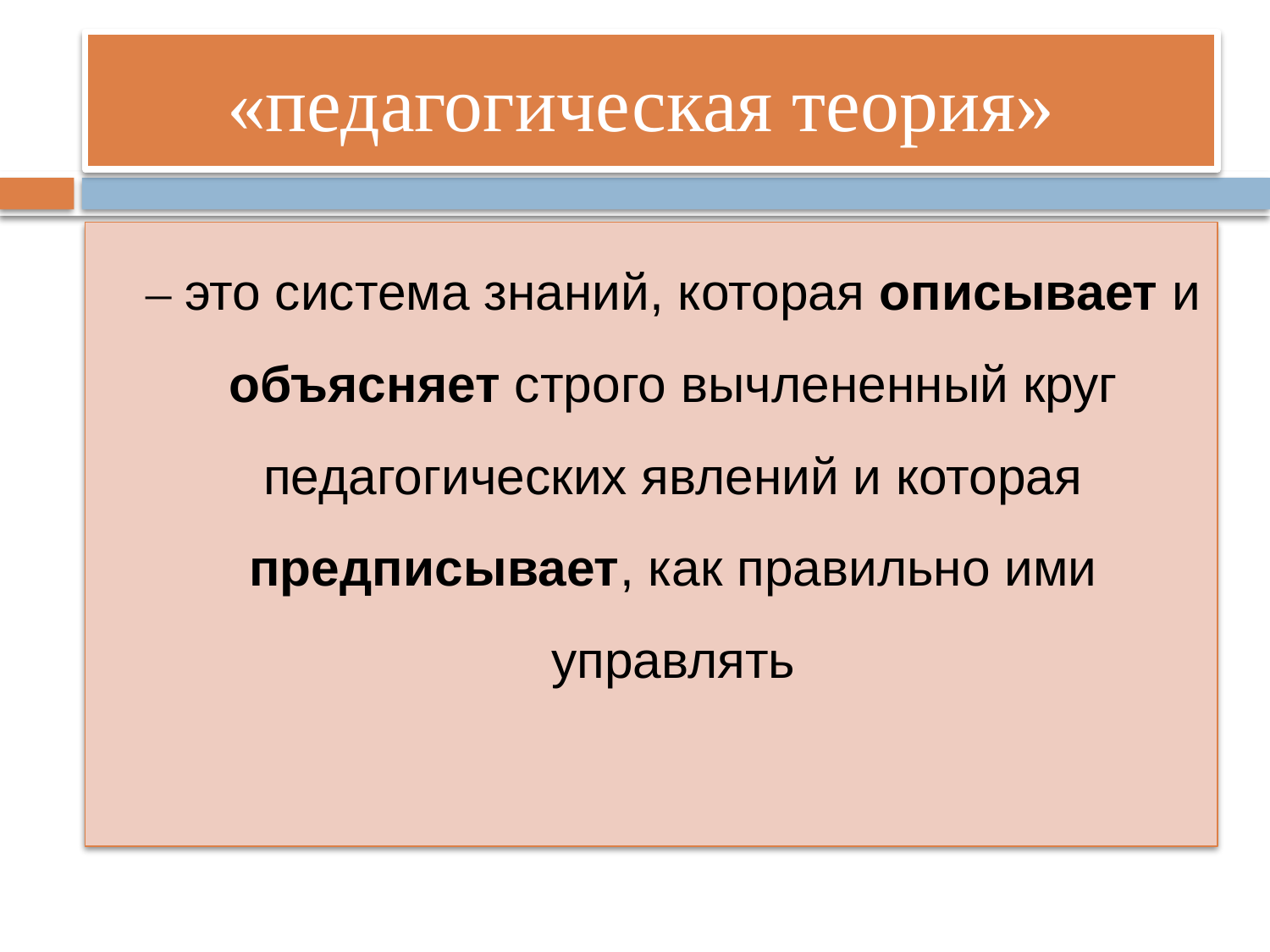

# «педагогическая теория»
– это система знаний, которая описывает и объясняет строго вычлененный круг педагогических явлений и которая предписывает, как правильно ими управлять